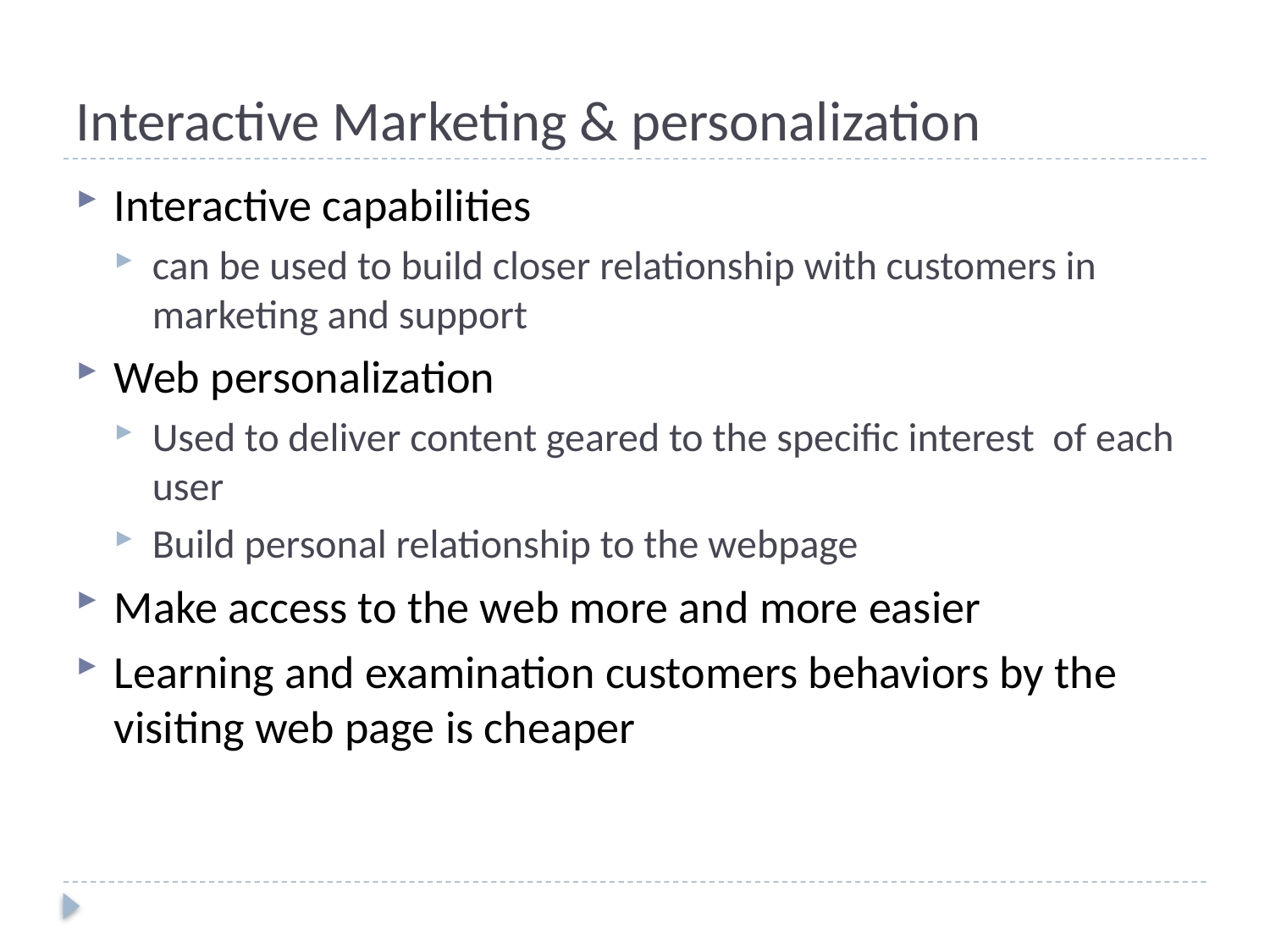

# Interactive Marketing & personalization
Interactive capabilities
can be used to build closer relationship with customers in marketing and support
Web personalization
Used to deliver content geared to the specific interest  of each user
Build personal relationship to the webpage
Make access to the web more and more easier
Learning and examination customers behaviors by the visiting web page is cheaper